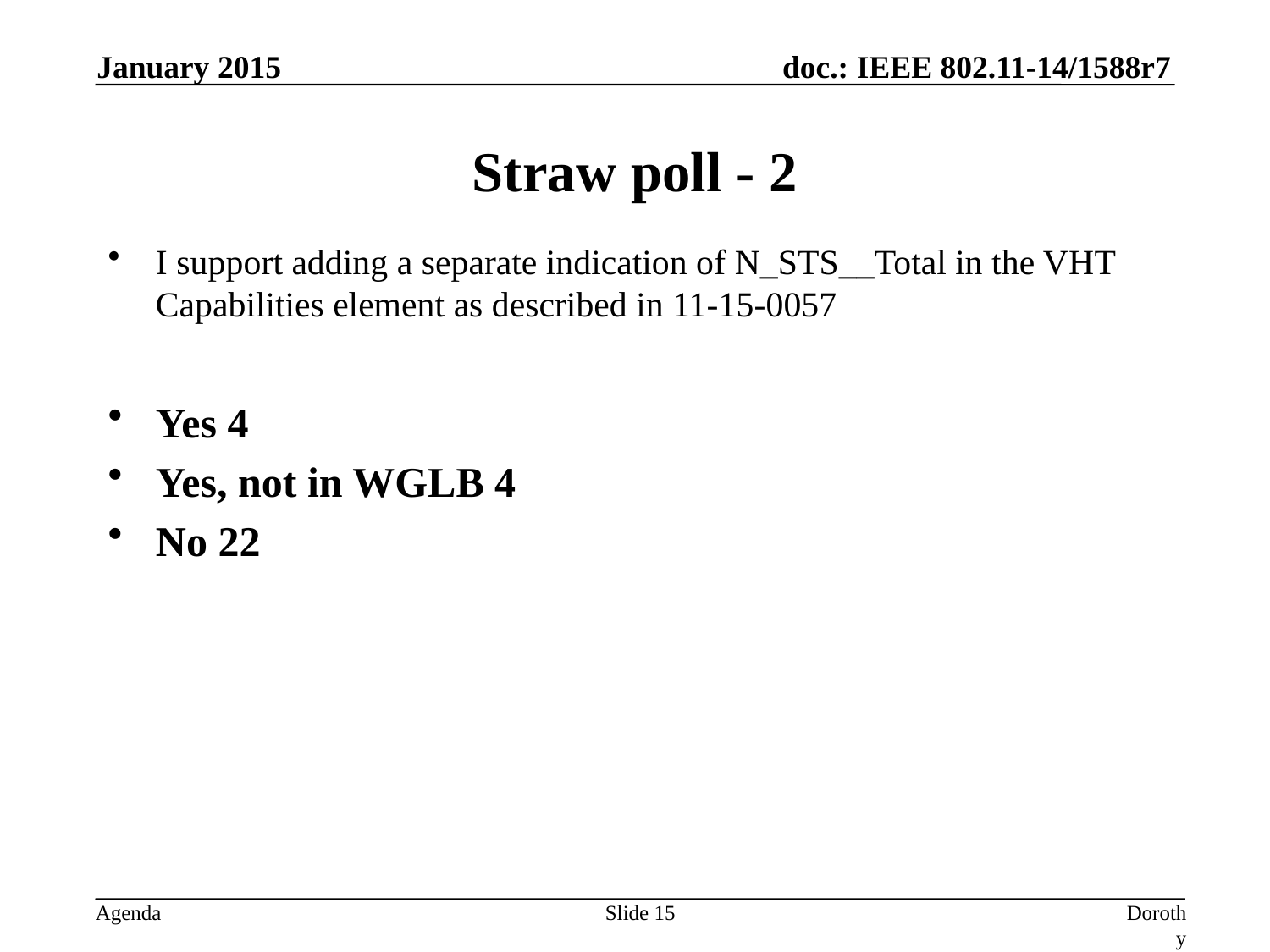

January 2015
# Straw poll - 2
I support adding a separate indication of N_STS__Total in the VHT Capabilities element as described in 11-15-0057

Yes 4
Yes, not in WGLB 4
No 22

Slide 15
Dorothy Stanley, Aruba Networks